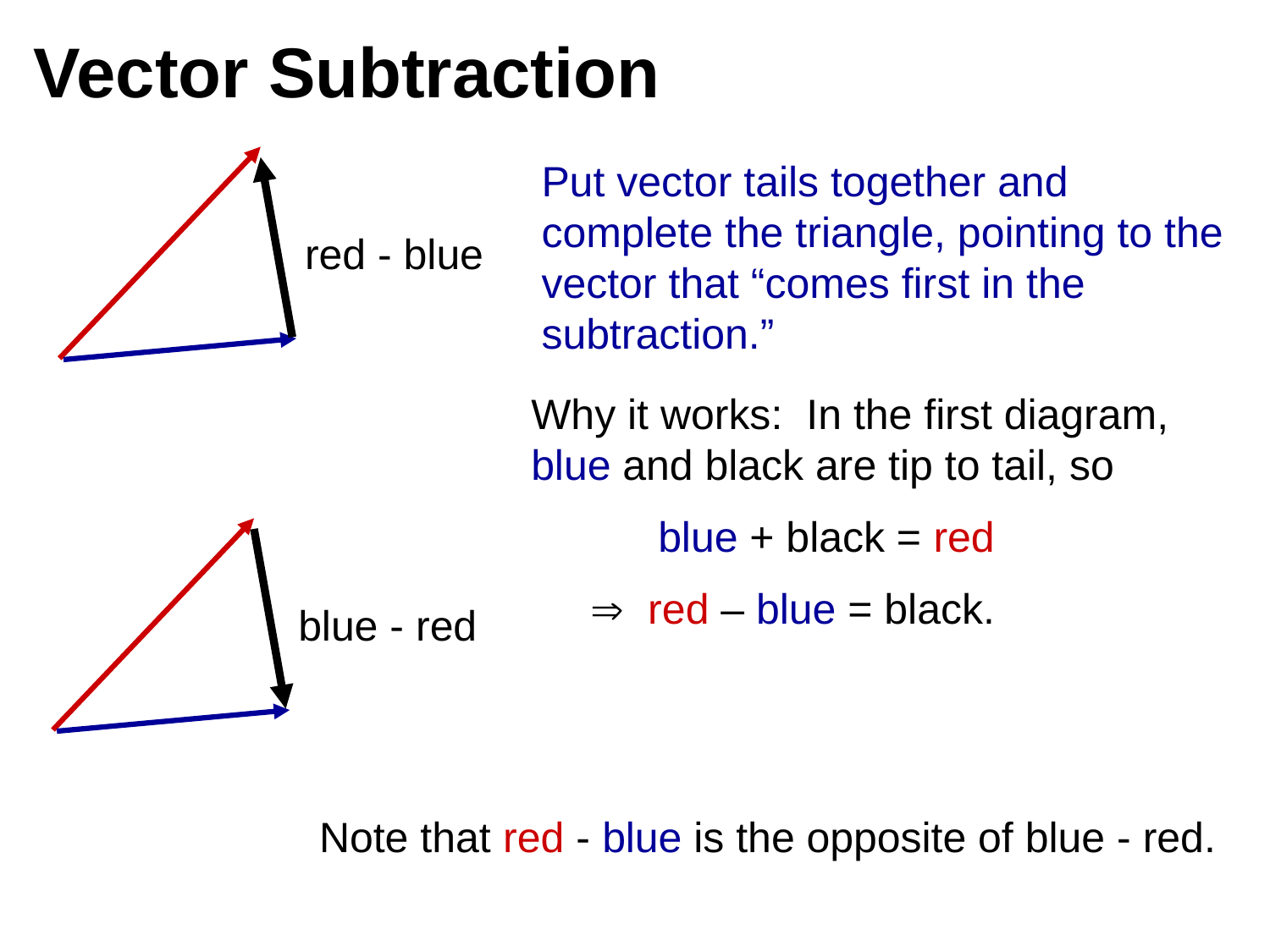

# Vector Subtraction

Put vector tails together and complete the triangle, pointing to the vector that “comes first in the subtraction.”

red - blue

Why it works:  In the first diagram, blue and black are tip to tail, so
	blue + black = red
     ⇒  red – blue = black.

blue - red

Note that red - blue is the opposite of blue - red.